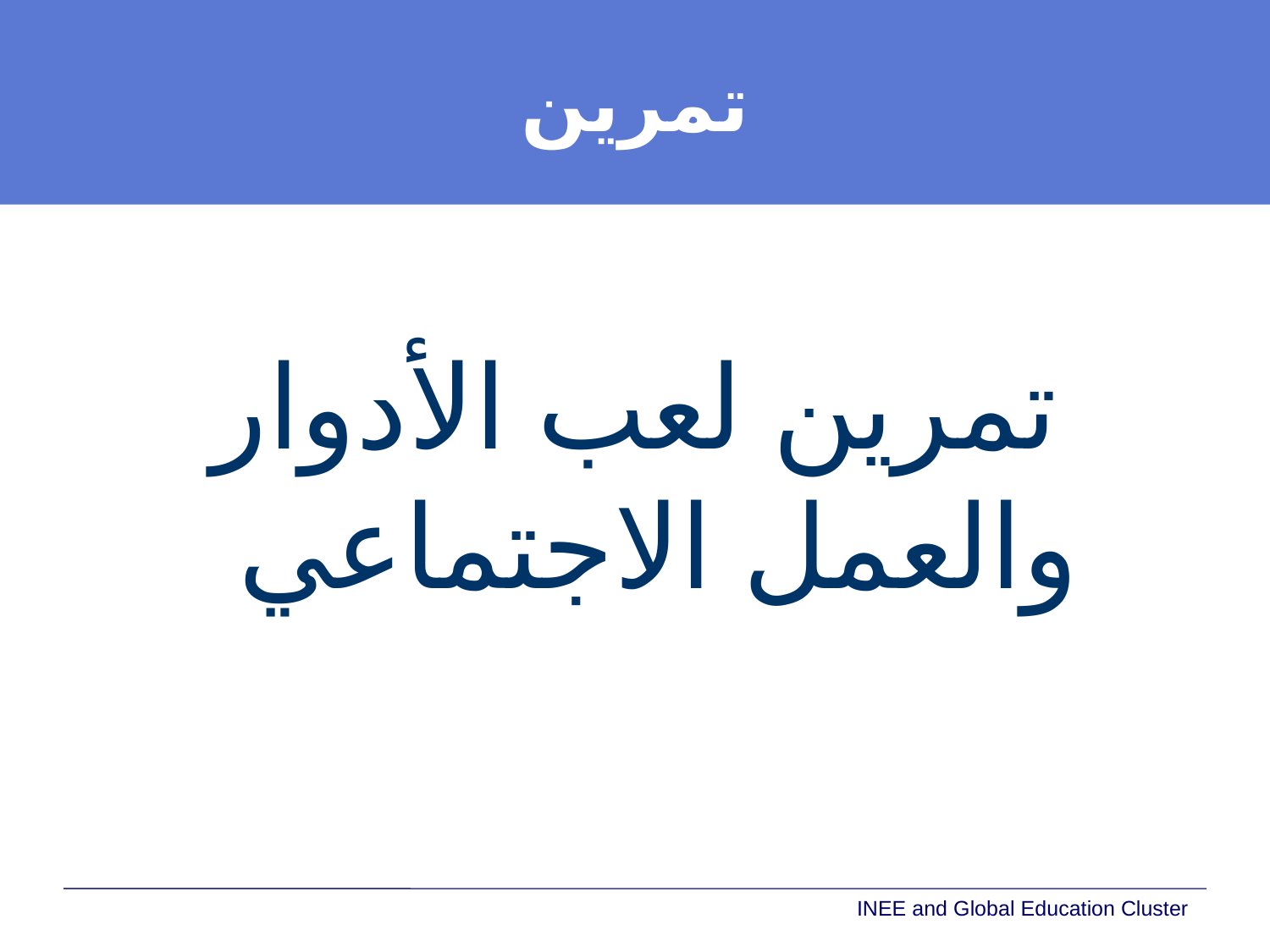

# تمرين
تمرين لعب الأدوار والعمل الاجتماعي

INEE and Global Education Cluster